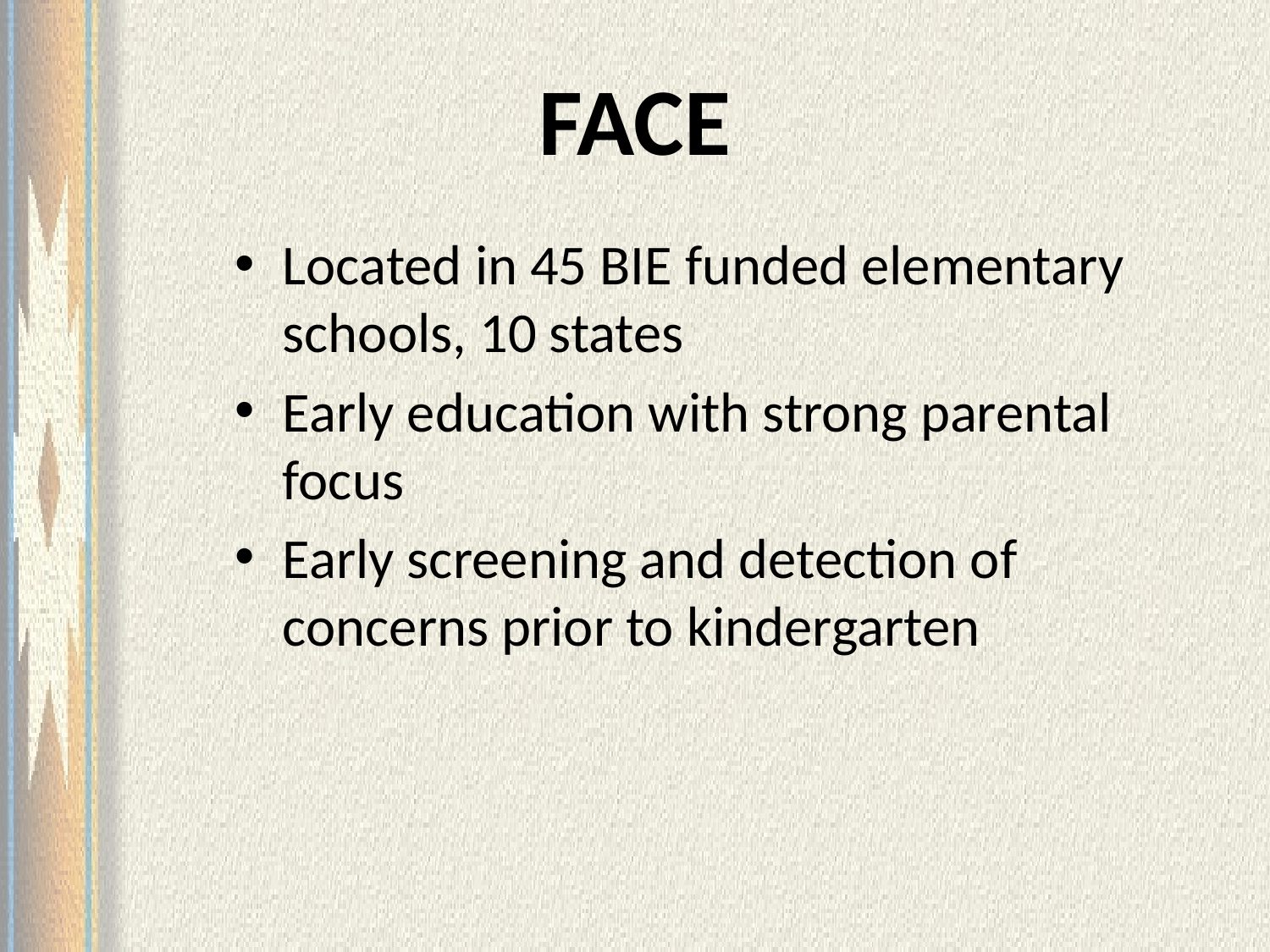

# FACE
Located in 45 BIE funded elementary schools, 10 states
Early education with strong parental focus
Early screening and detection of concerns prior to kindergarten